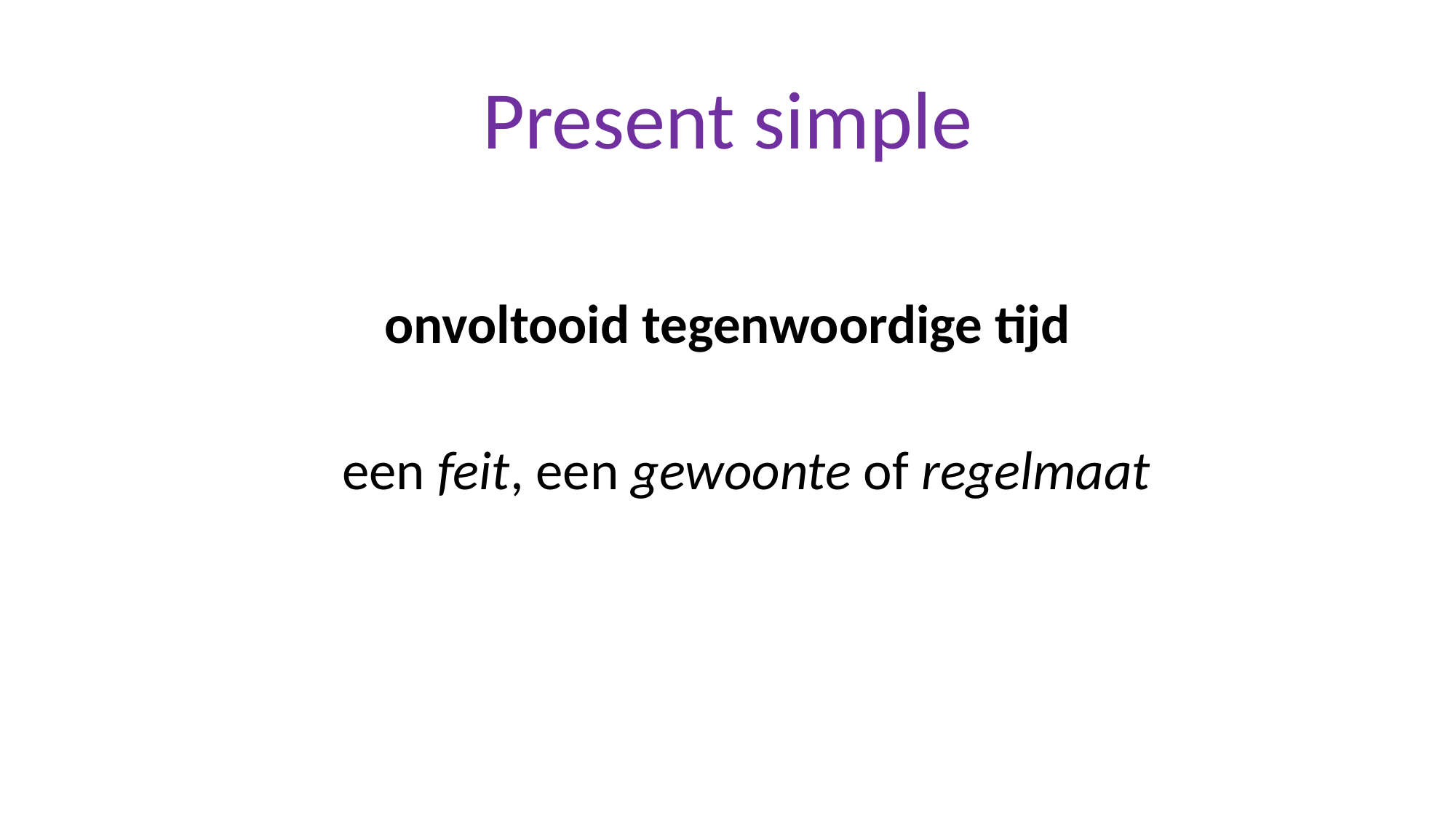

# Present simple
 onvoltooid tegenwoordige tijd
   een feit, een gewoonte of regelmaat